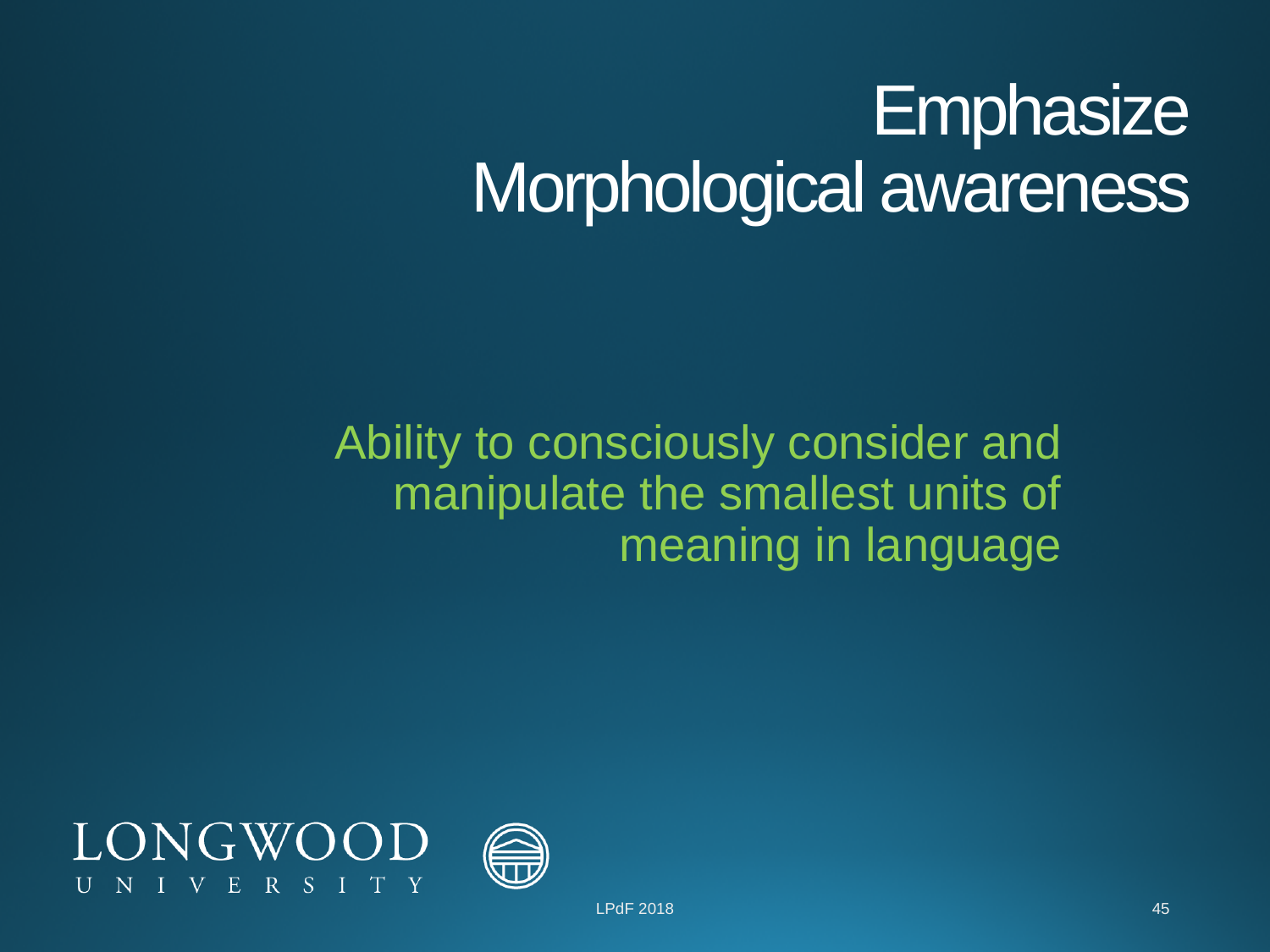

# Emphasize Morphological awareness
Ability to consciously consider and manipulate the smallest units of meaning in language
LPdF 2018
45